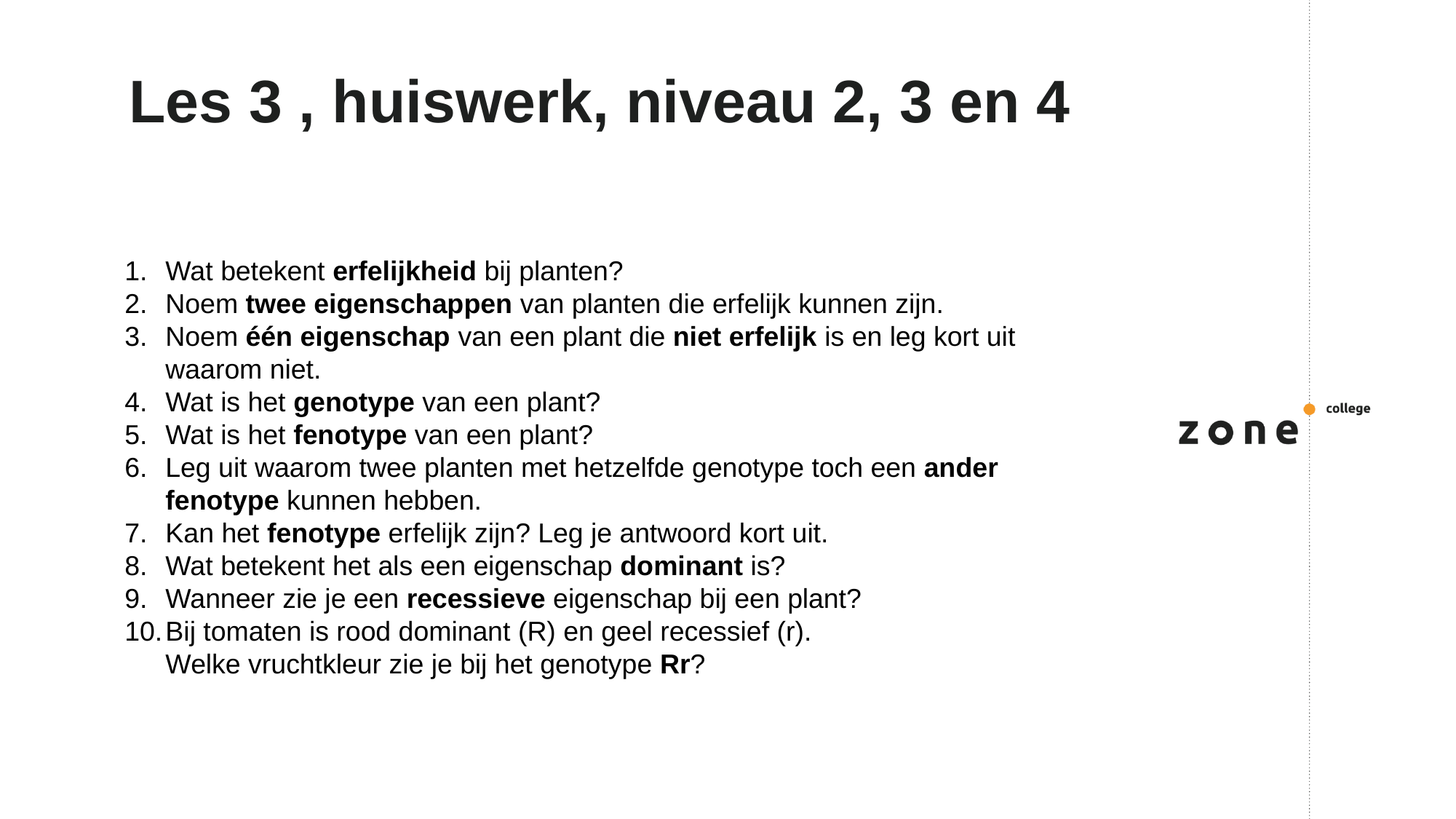

# Les 3 , huiswerk, niveau 2, 3 en 4

Wat betekent erfelijkheid bij planten?
Noem twee eigenschappen van planten die erfelijk kunnen zijn.
Noem één eigenschap van een plant die niet erfelijk is en leg kort uit waarom niet.
Wat is het genotype van een plant?
Wat is het fenotype van een plant?
Leg uit waarom twee planten met hetzelfde genotype toch een ander fenotype kunnen hebben.
Kan het fenotype erfelijk zijn? Leg je antwoord kort uit.
Wat betekent het als een eigenschap dominant is?
Wanneer zie je een recessieve eigenschap bij een plant?
Bij tomaten is rood dominant (R) en geel recessief (r).
Welke vruchtkleur zie je bij het genotype Rr?